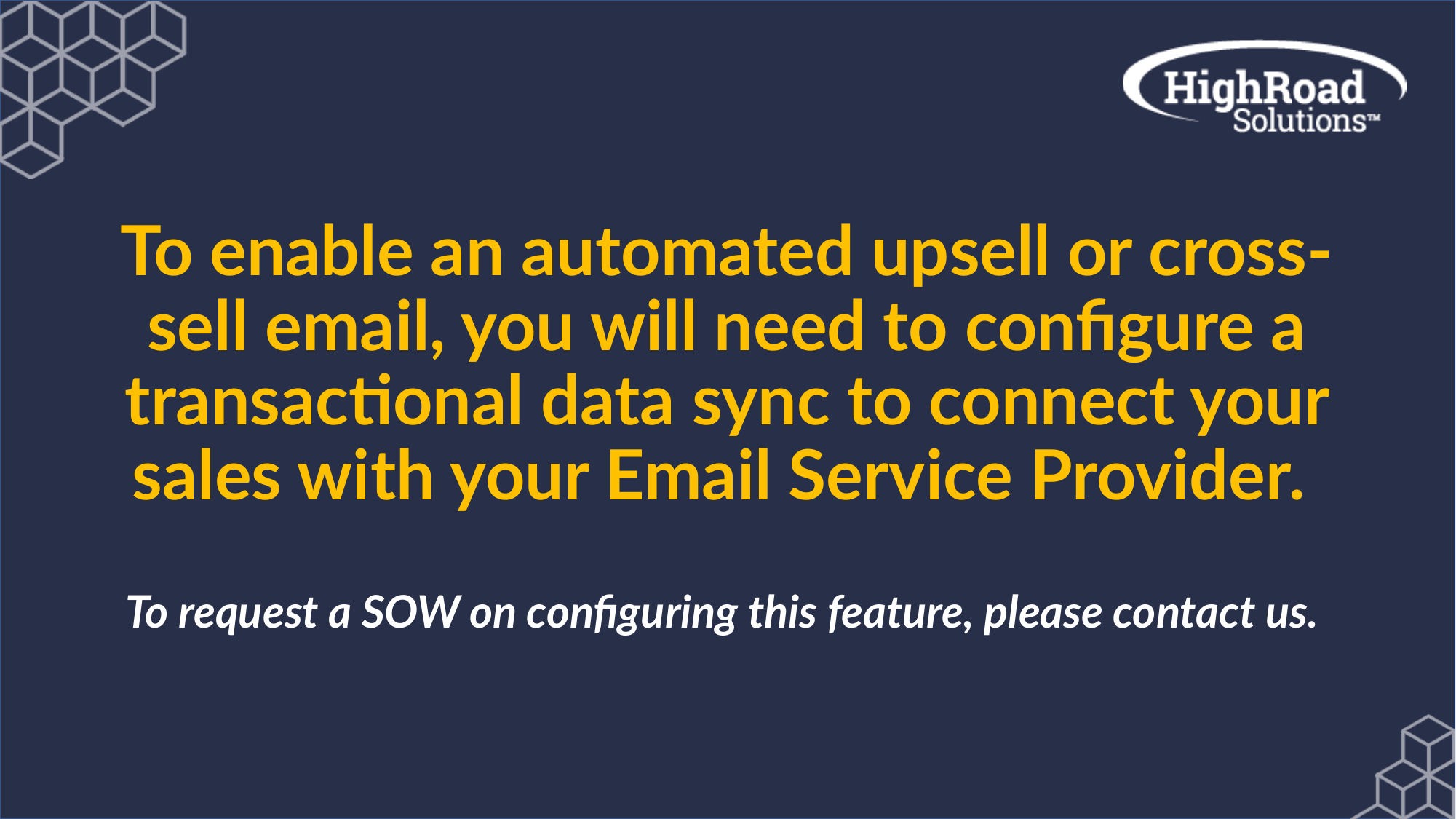

# To enable an automated upsell or cross-sell email, you will need to configure a transactional data sync to connect your sales with your Email Service Provider. To request a SOW on configuring this feature, please contact us.